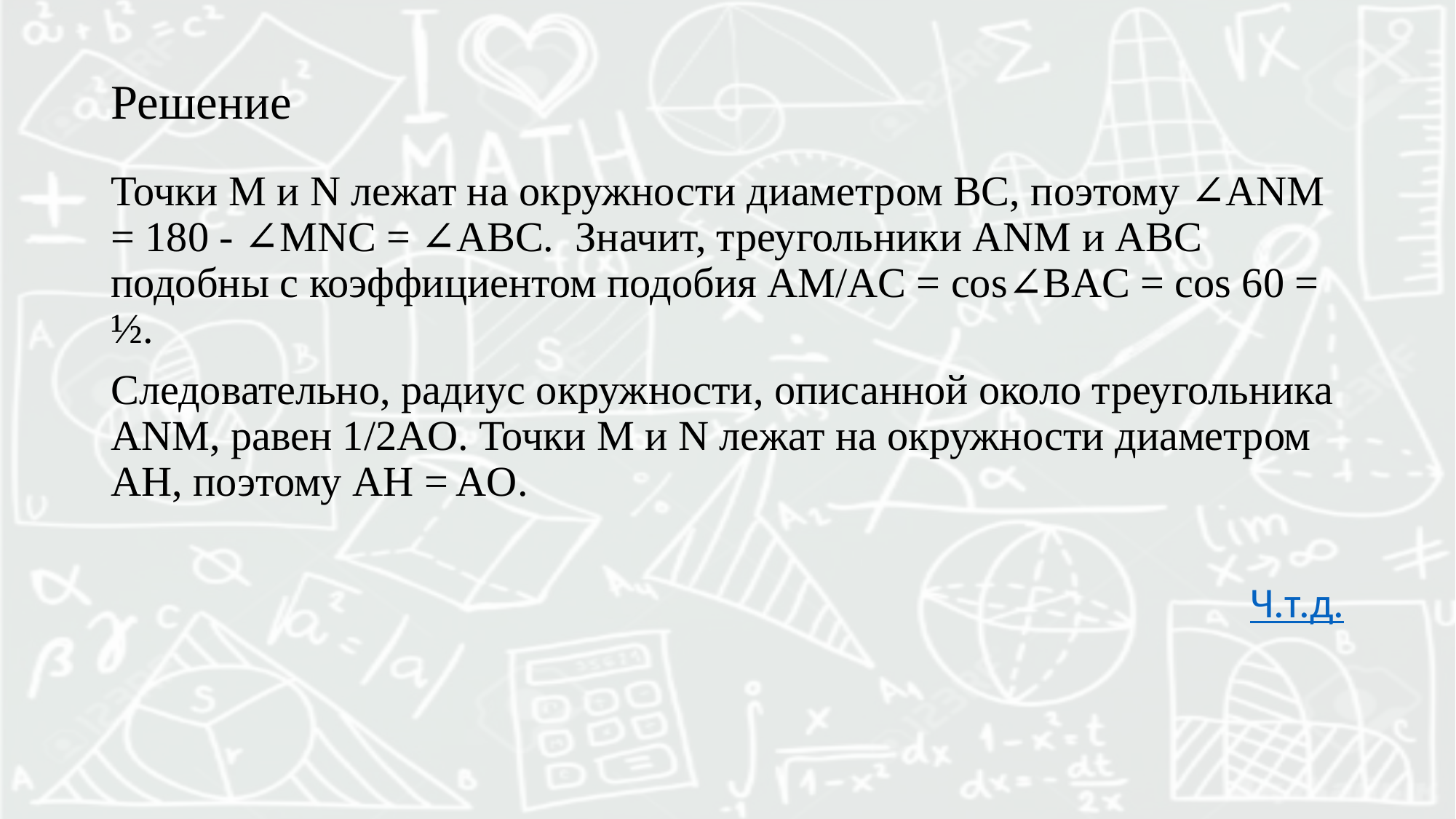

# Решение
Точки M и N лежат на окружности диаметром BC, поэтому ∠ANM = 180 - ∠MNC = ∠ABC.  Значит, треугольники ANM и ABC подобны с коэффициентом подобия AM/AC = cos∠BAC = cos 60 = ½.
Следовательно, радиус окружности, описанной около треугольника ANM, равен 1/2AO. Точки M и N лежат на окружности диаметром AH, поэтому AH = AO.

Ч.т.д.